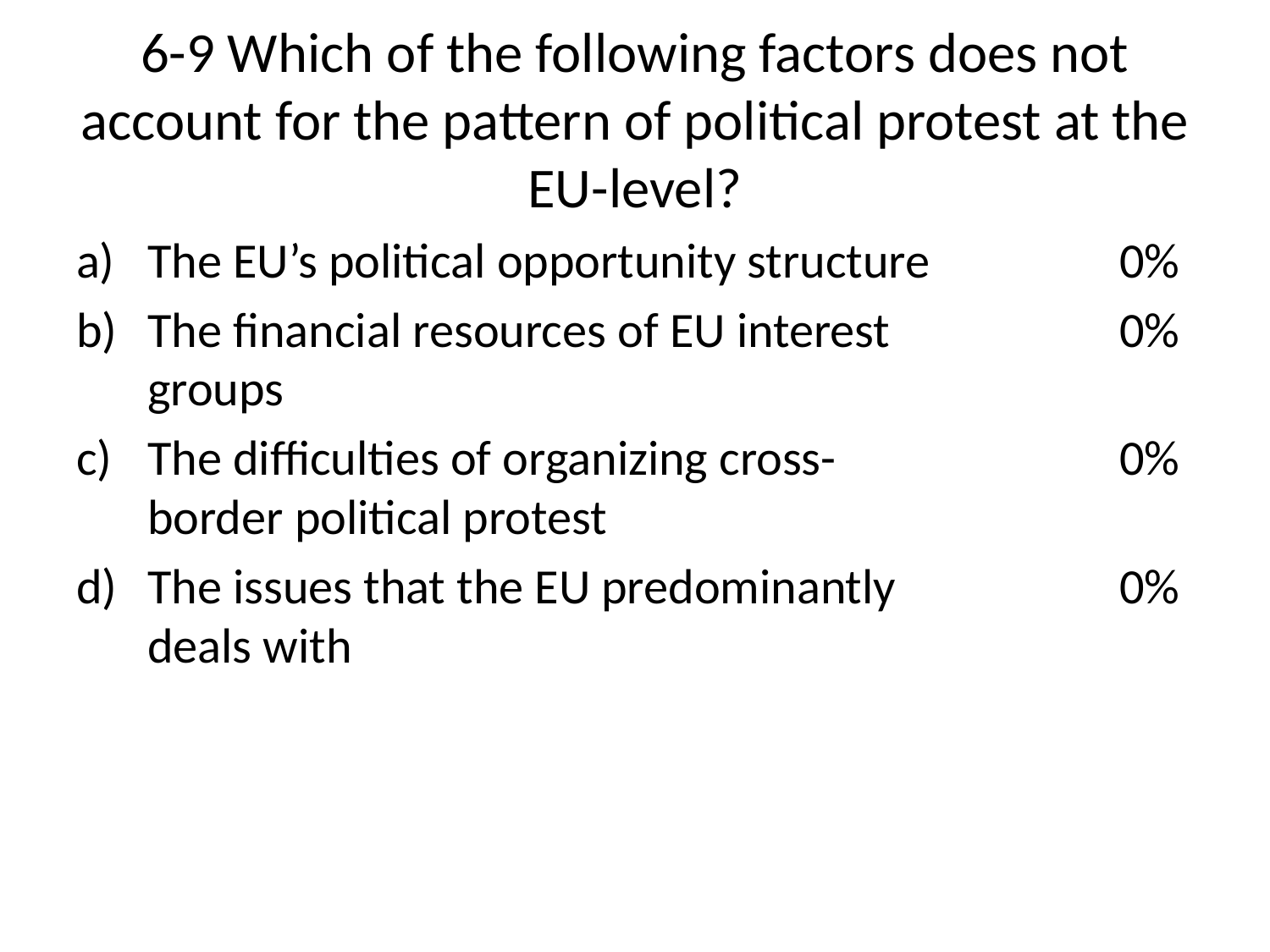

# 6-9 Which of the following factors does not account for the pattern of political protest at the EU-level?
The EU’s political opportunity structure
The financial resources of EU interest groups
The difficulties of organizing cross-border political protest
The issues that the EU predominantly deals with
0%
0%
0%
0%